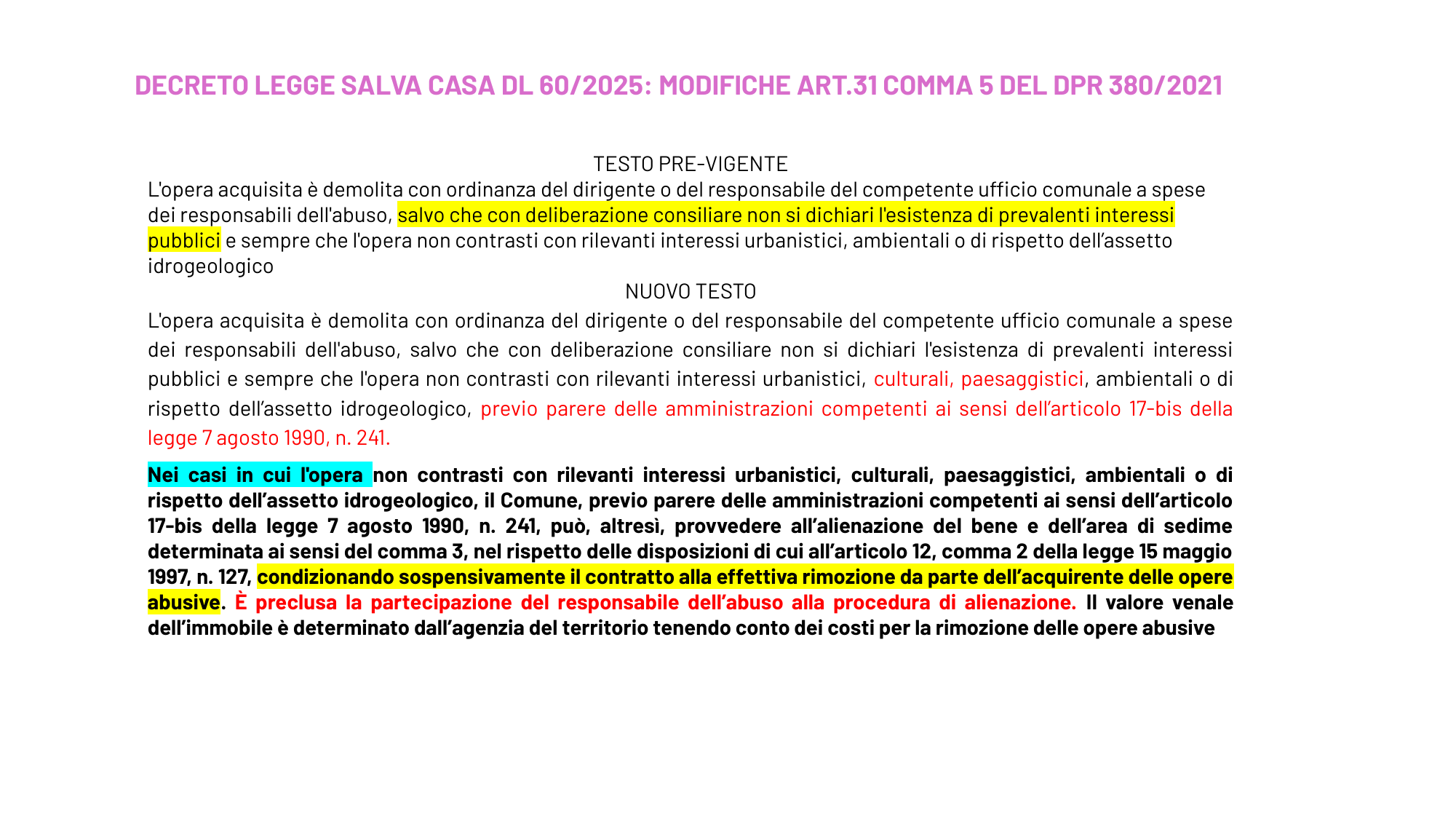

DECRETO LEGGE SALVA CASA DL 60/2025: MODIFICHE ART.31 COMMA 5 DEL DPR 380/2021

TESTO PRE-VIGENTE
L'opera acquisita è demolita con ordinanza del dirigente o del responsabile del competente ufficio comunale a spese dei responsabili dell'abuso, salvo che con deliberazione consiliare non si dichiari l'esistenza di prevalenti interessi pubblici e sempre che l'opera non contrasti con rilevanti interessi urbanistici, ambientali o di rispetto dell’assetto idrogeologico
NUOVO TESTO
L'opera acquisita è demolita con ordinanza del dirigente o del responsabile del competente ufficio comunale a spese dei responsabili dell'abuso, salvo che con deliberazione consiliare non si dichiari l'esistenza di prevalenti interessi pubblici e sempre che l'opera non contrasti con rilevanti interessi urbanistici, culturali, paesaggistici, ambientali o di rispetto dell’assetto idrogeologico, previo parere delle amministrazioni competenti ai sensi dell’articolo 17-bis della legge 7 agosto 1990, n. 241.
Nei casi in cui l'opera non contrasti con rilevanti interessi urbanistici, culturali, paesaggistici, ambientali o di rispetto dell’assetto idrogeologico, il Comune, previo parere delle amministrazioni competenti ai sensi dell’articolo 17-bis della legge 7 agosto 1990, n. 241, può, altresì, provvedere all’alienazione del bene e dell’area di sedime determinata ai sensi del comma 3, nel rispetto delle disposizioni di cui all’articolo 12, comma 2 della legge 15 maggio 1997, n. 127, condizionando sospensivamente il contratto alla effettiva rimozione da parte dell’acquirente delle opere abusive. È preclusa la partecipazione del responsabile dell’abuso alla procedura di alienazione. Il valore venale dell’immobile è determinato dall’agenzia del territorio tenendo conto dei costi per la rimozione delle opere abusive